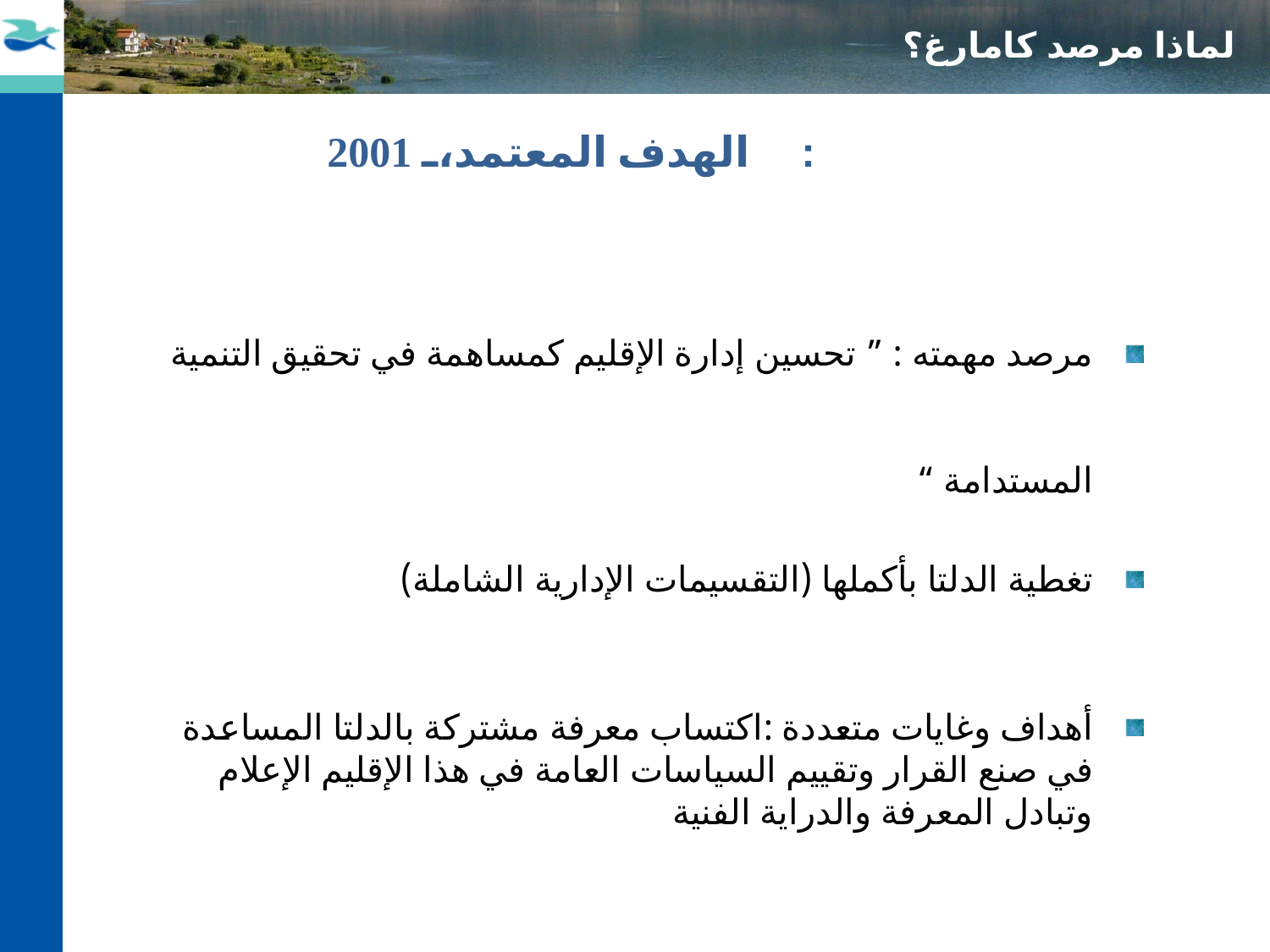

لماذا مرصد كامارغ؟
الهدف المعتمد، 2001 :

مرصد مهمته : ” تحسين إدارة الإقليم كمساهمة في تحقيق التنمية المستدامة “

تغطية الدلتا بأكملها (التقسيمات الإدارية الشاملة)

أهداف وغايات متعددة :اكتساب معرفة مشتركة بالدلتا المساعدة في صنع القرار وتقييم السياسات العامة في هذا الإقليم الإعلام وتبادل المعرفة والدراية الفنية